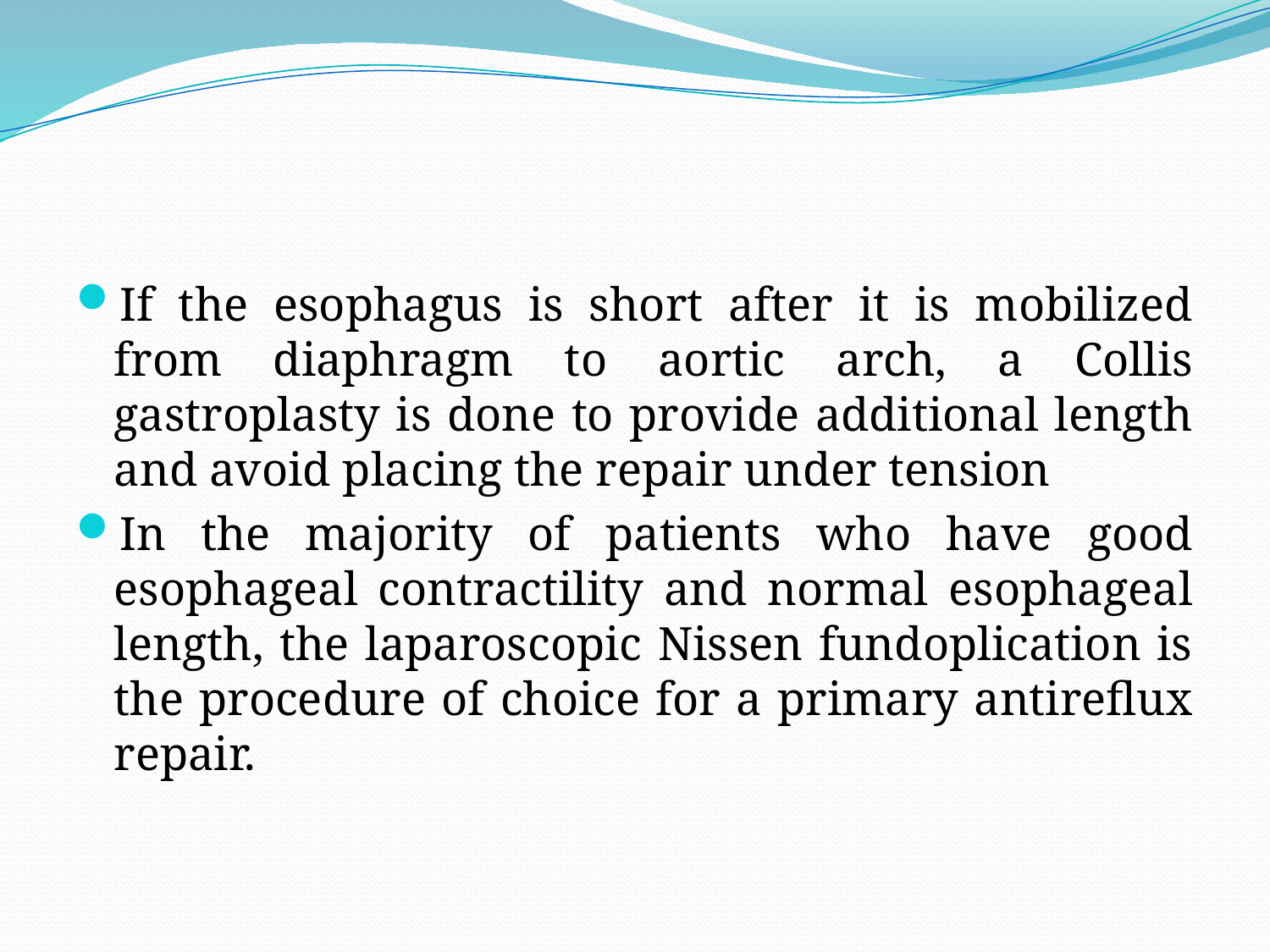

#
If the esophagus is short after it is mobilized from diaphragm to aortic arch, a Collis gastroplasty is done to provide additional length and avoid placing the repair under tension
In the majority of patients who have good esophageal contractility and normal esophageal length, the laparoscopic Nissen fundoplication is the procedure of choice for a primary antireflux repair.